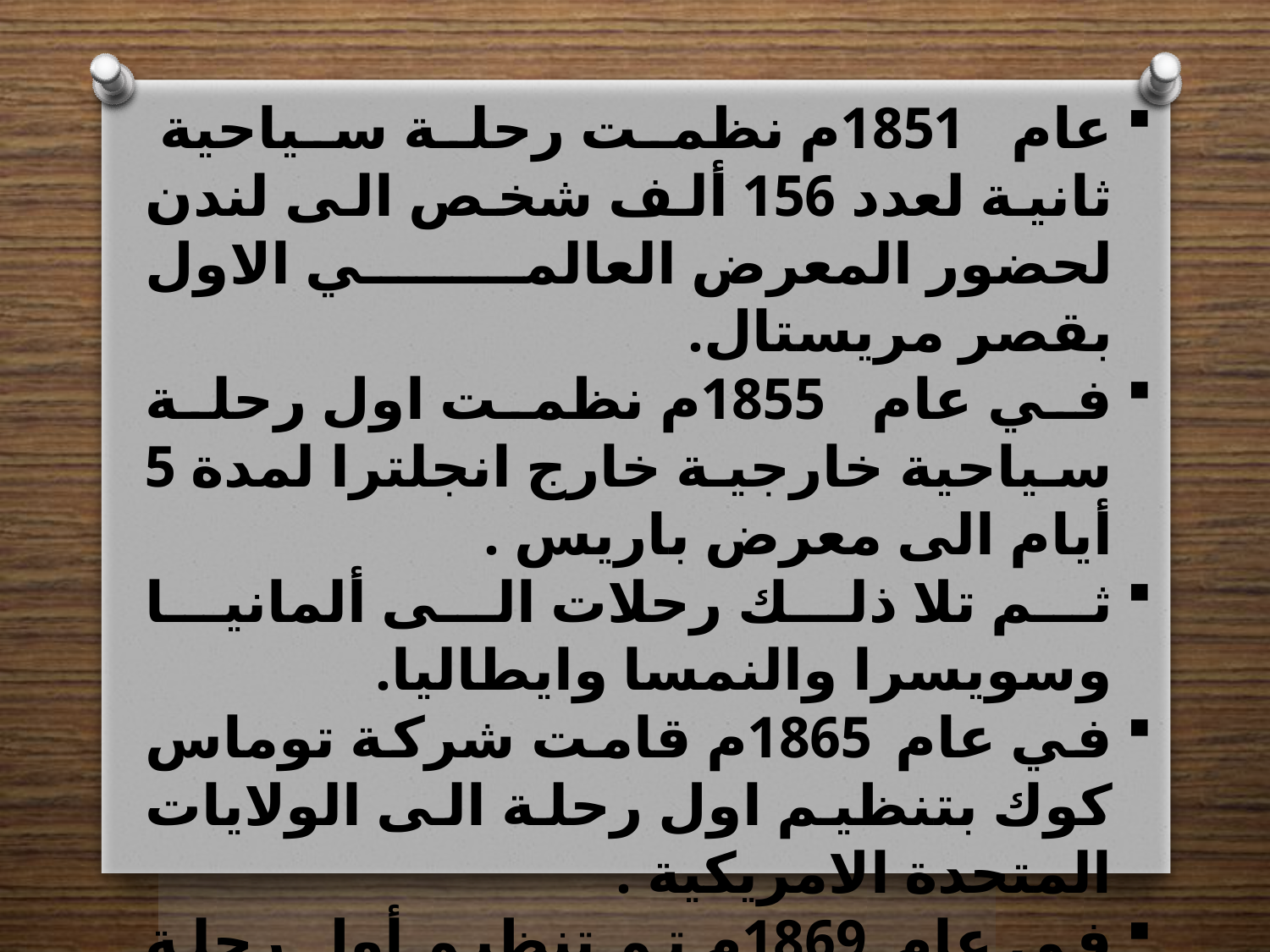

عام 1851م نظمت رحلة سياحية  ثانية لعدد 156 ألف شخص الى لندن لحضور المعرض العالمي الاول بقصر مريستال.
في عام 1855م نظمت اول رحلة سياحية خارجية خارج انجلترا لمدة 5 أيام الى معرض باريس .
ثم تلا ذلك رحلات الى ألمانيا وسويسرا والنمسا وايطاليا.
في عام 1865م قامت شركة توماس كوك بتنظيم اول رحلة الى الولايات المتحدة الامريكية .
في عام 1869م تم تنظيم أول رحلة الى مصر وفلسطين .